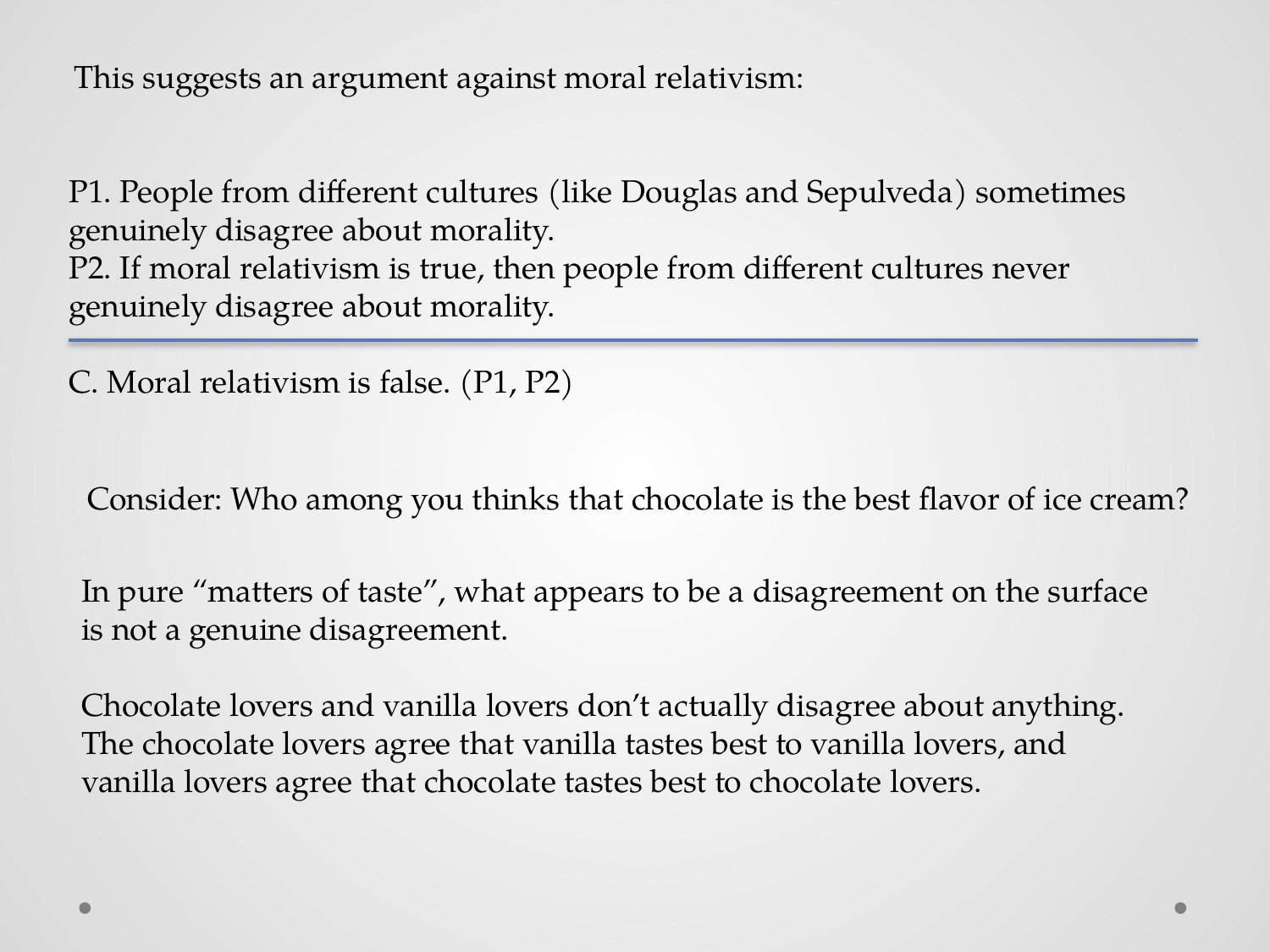

This suggests an argument against moral relativism:
P1. People from different cultures (like Douglas and Sepulveda) sometimes genuinely disagree about morality.
P2. If moral relativism is true, then people from different cultures never genuinely disagree about morality.

C. Moral relativism is false. (P1, P2)

Consider: Who among you thinks that chocolate is the best flavor of ice cream?
In pure “matters of taste”, what appears to be a disagreement on the surface is not a genuine disagreement.

Chocolate lovers and vanilla lovers don’t actually disagree about anything. The chocolate lovers agree that vanilla tastes best to vanilla lovers, and vanilla lovers agree that chocolate tastes best to chocolate lovers.